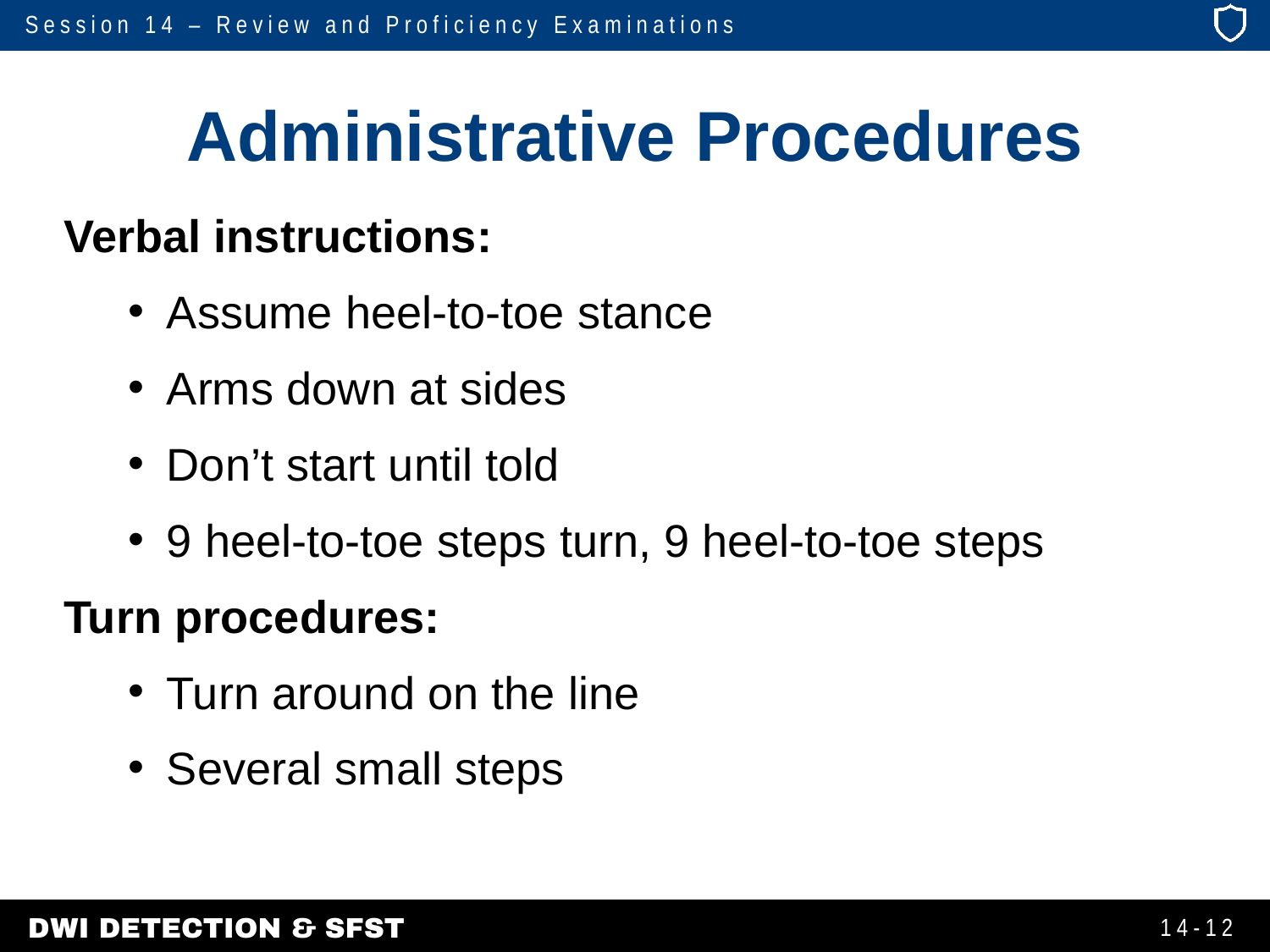

# Administrative Procedures
Verbal instructions:
Assume heel-to-toe stance
Arms down at sides
Don’t start until told
9 heel-to-toe steps turn, 9 heel-to-toe steps
Turn procedures:
Turn around on the line
Several small steps
14-12